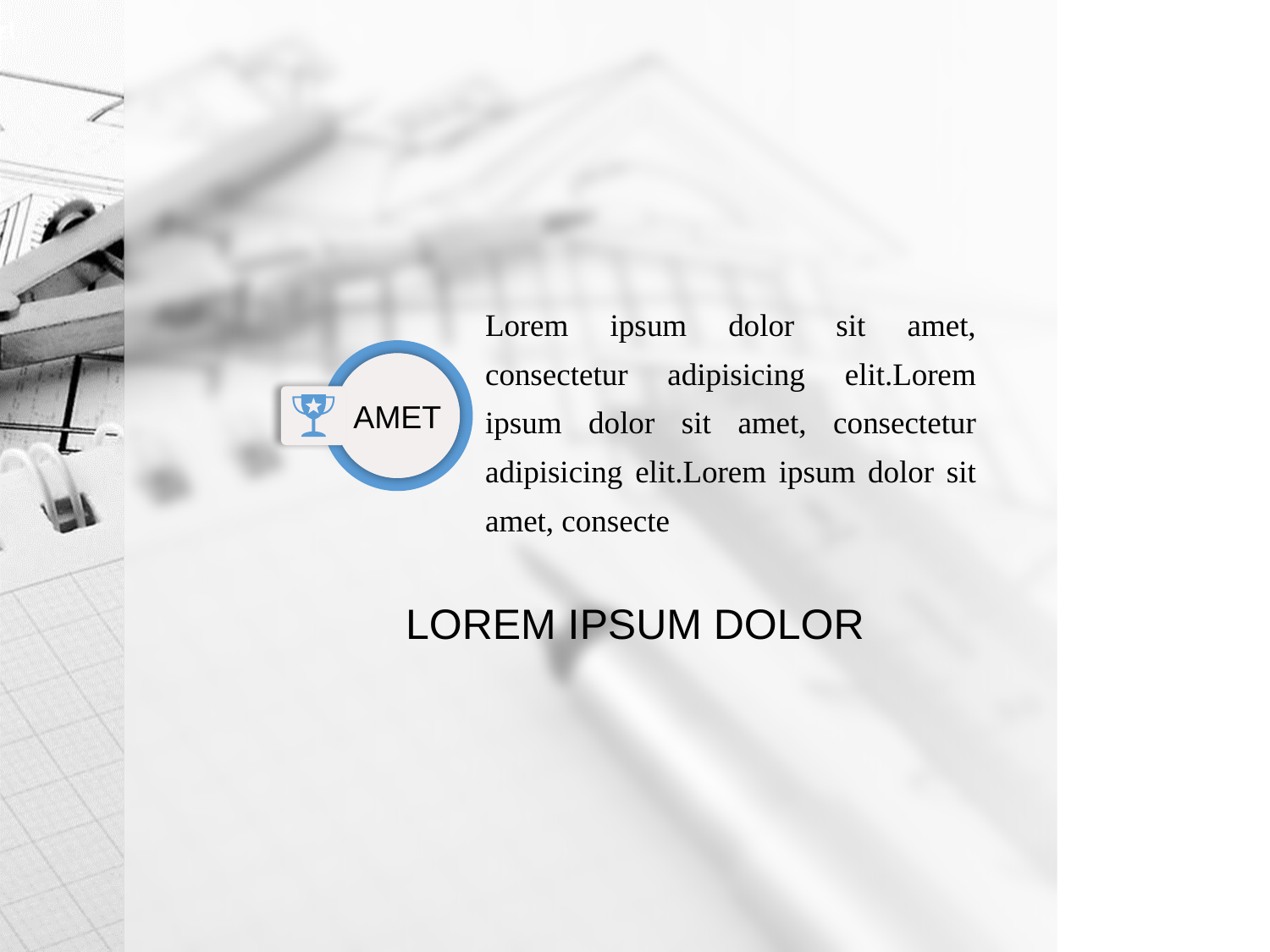

Lorem ipsum dolor sit amet, consectetur adipisicing elit.Lorem ipsum dolor sit amet, consectetur adipisicing elit.Lorem ipsum dolor sit amet, consecte

AMET

LOREM IPSUM DOLOR